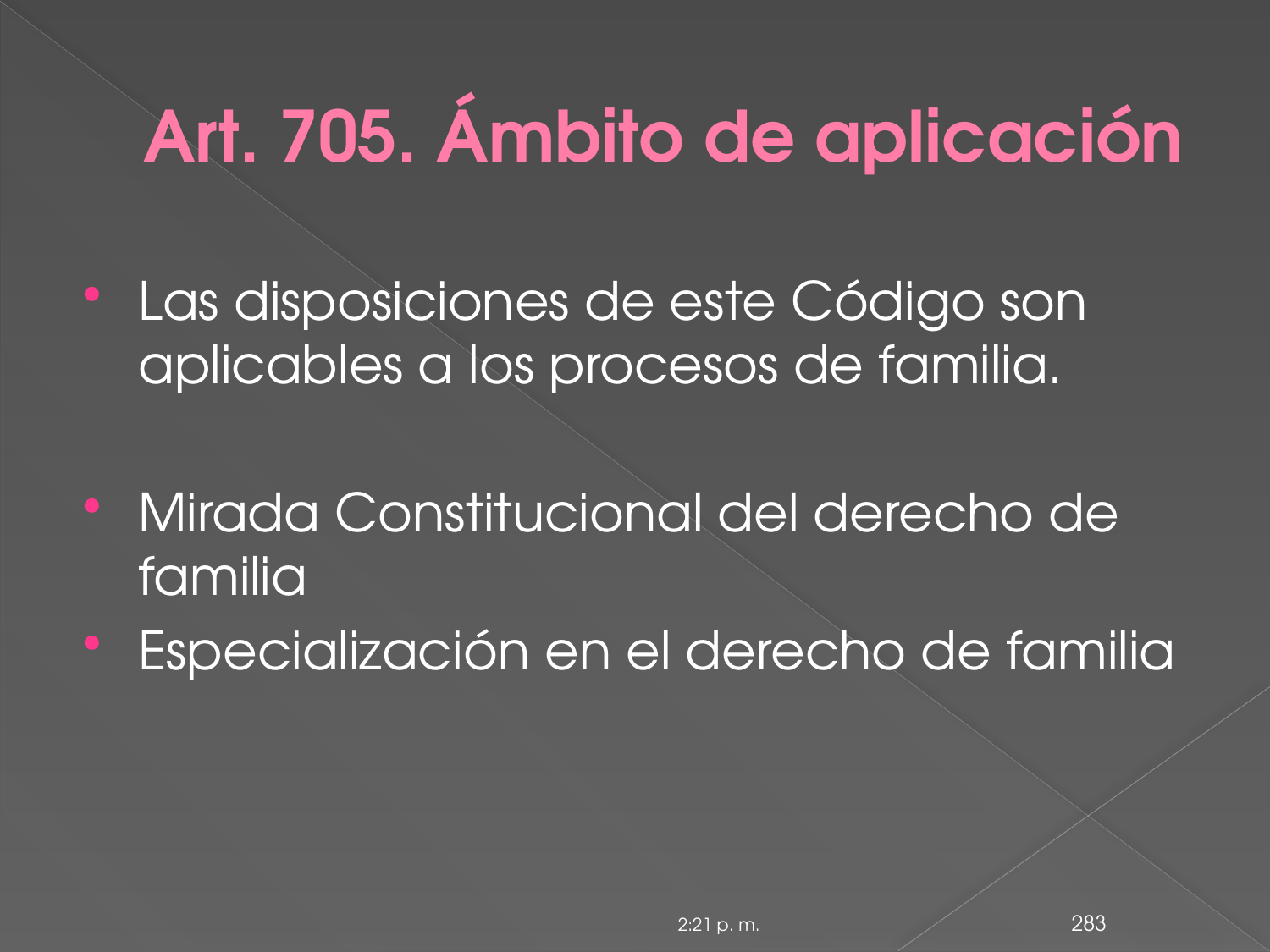

# Art. 705. Ámbito de aplicación
Las disposiciones de este Código son aplicables a los procesos de familia.

Mirada Constitucional del derecho de familia
Especialización en el derecho de familia

2:21 p. m.
283